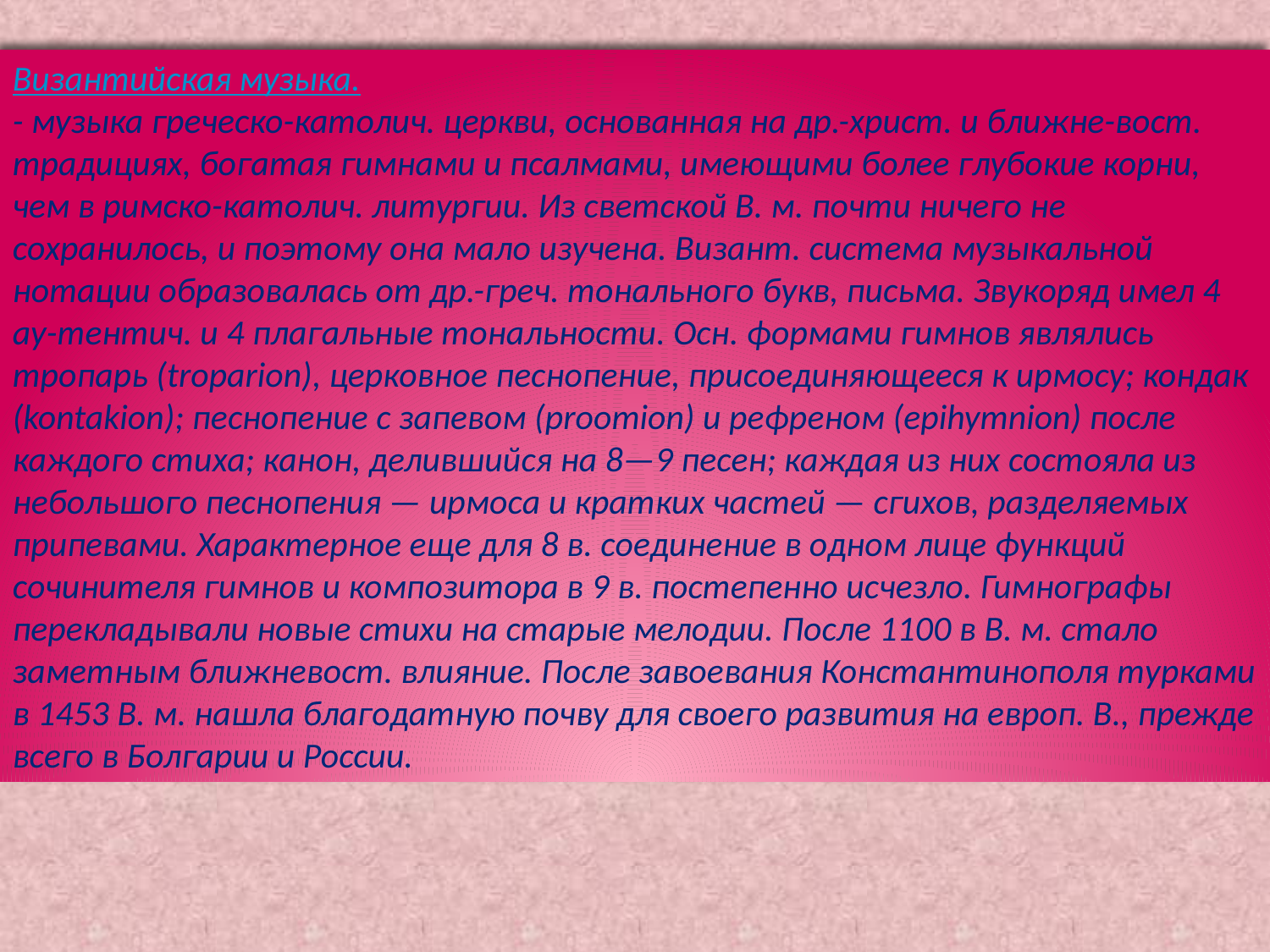

Византийская музыка.
- музыка греческо-католич. церкви, основанная на др.-христ. и ближне-вост. традициях, богатая гимнами и псалмами, имеющими более глубокие корни, чем в римско-католич. литургии. Из светской В. м. почти ничего не сохранилось, и поэтому она мало изучена. Визант. система музыкальной нотации образовалась от др.-греч. тонального букв, письма. Звукоряд имел 4 ау-тентич. и 4 плагальные тональности. Осн. формами гимнов являлись тропарь (troparion), церковное песнопение, присоединяющееся к ирмосу; кондак (kontakion); песнопение с запевом (proomion) и рефреном (epihymnion) после каждого стиха; канон, делившийся на 8—9 песен; каждая из них состояла из небольшого песнопения — ирмоса и кратких частей — сгихов, разделяемых припевами. Характерное еще для 8 в. соединение в одном лице функций сочинителя гимнов и композитора в 9 в. постепенно исчезло. Гимнографы перекладывали новые стихи на старые мелодии. После 1100 в В. м. стало заметным ближневост. влияние. После завоевания Константинополя турками в 1453 В. м. нашла благодатную почву для своего развития на европ. В., прежде всего в Болгарии и России.